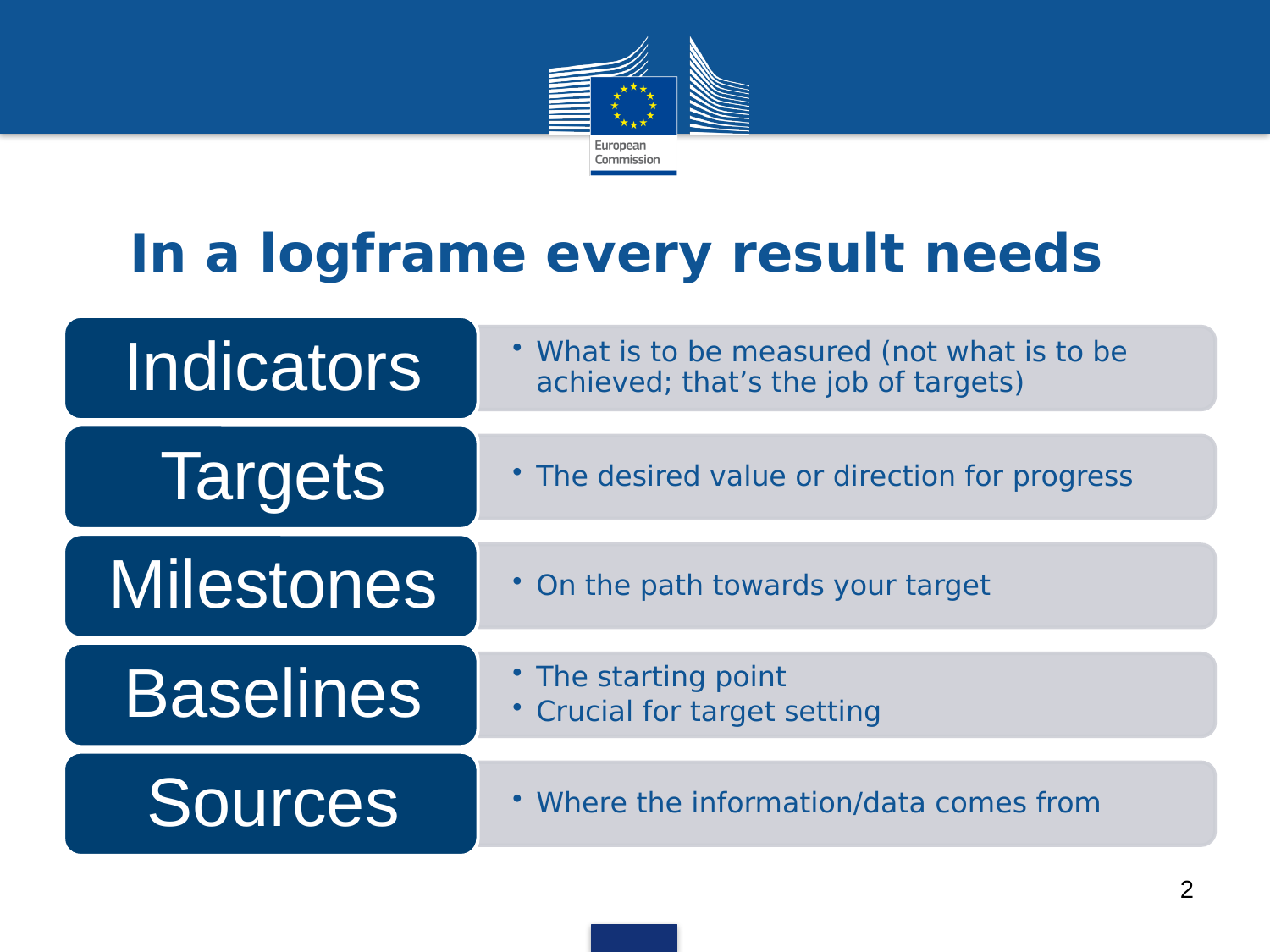

# In a logframe every result needs
What is to be measured (not what is to be achieved; that’s the job of targets)
Indicators
The desired value or direction for progress
Targets
On the path towards your target
Milestones
The starting point
Crucial for target setting
Baselines
Where the information/data comes from
Sources
2